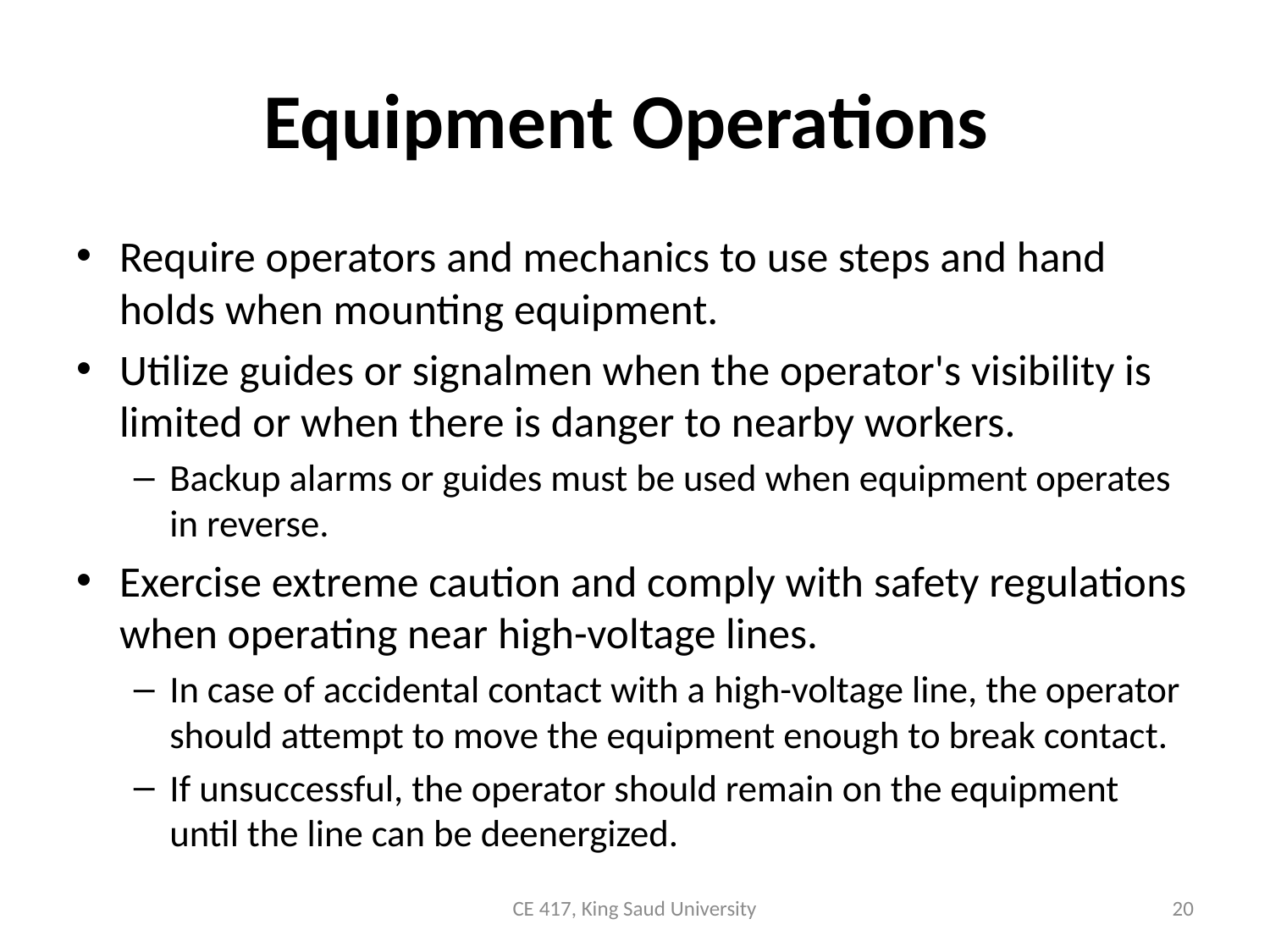

# Equipment Operations
Require operators and mechanics to use steps and hand holds when mounting equipment.
Utilize guides or signalmen when the operator's visibility is limited or when there is danger to nearby workers.
Backup alarms or guides must be used when equipment operates in reverse.
Exercise extreme caution and comply with safety regulations when operating near high-voltage lines.
In case of accidental contact with a high-voltage line, the operator should attempt to move the equipment enough to break contact.
If unsuccessful, the operator should remain on the equipment until the line can be deenergized.
CE 417, King Saud University
20